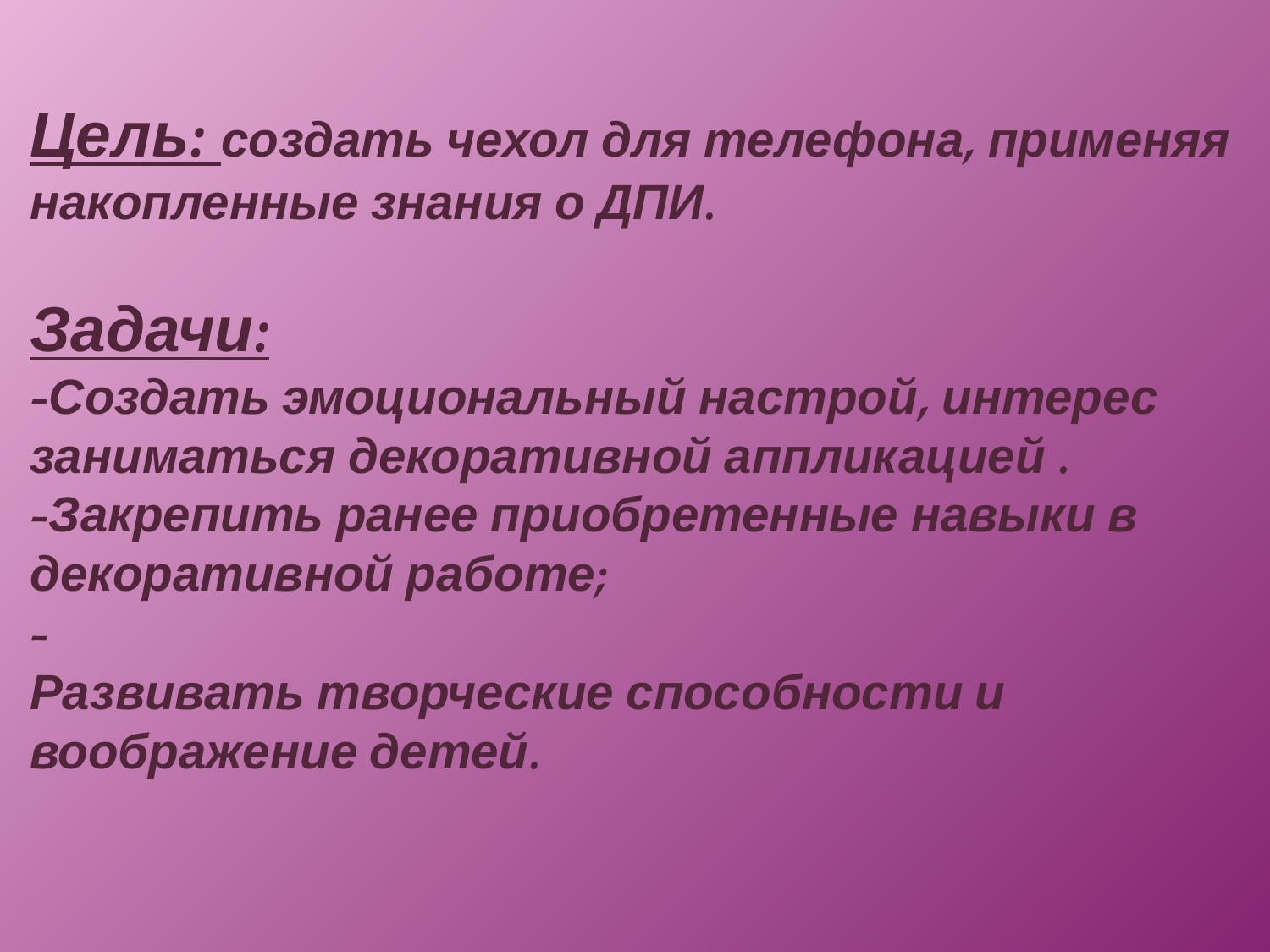

# Цель: создать чехол для телефона, применяя накопленные знания о ДПИ. Задачи: -Создать эмоциональный настрой, интерес заниматься декоративной аппликацией . -Закрепить ранее приобретенные навыки в декоративной работе; - Развивать творческие способности и воображение детей.